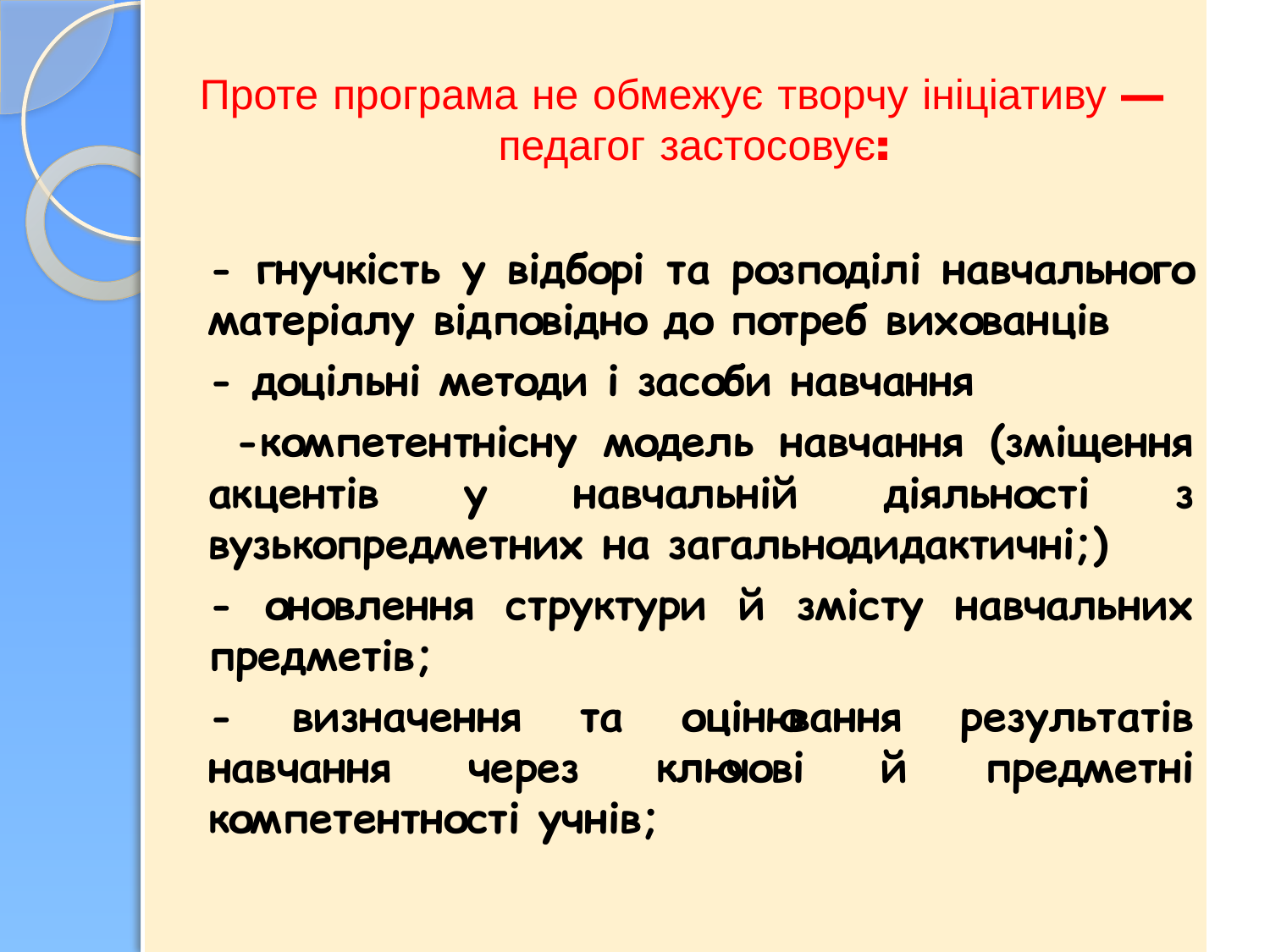

Проте програма не обмежує творчу ініціативу — педагог застосовує:

	- гнучкість у відборі та розподілі навчального матеріалу відповідно до потреб вихованців
	- доцільні методи і засоби навчання
	 -компетентнісну модель навчання (зміщення акцентів у навчальній діяльності з вузькопредметних на загальнодидактичні;)
	- оновлення структури й змісту навчальних предметів;
	- визначення та оцінювання результатів навчання через ключові й предметні компетентності учнів;